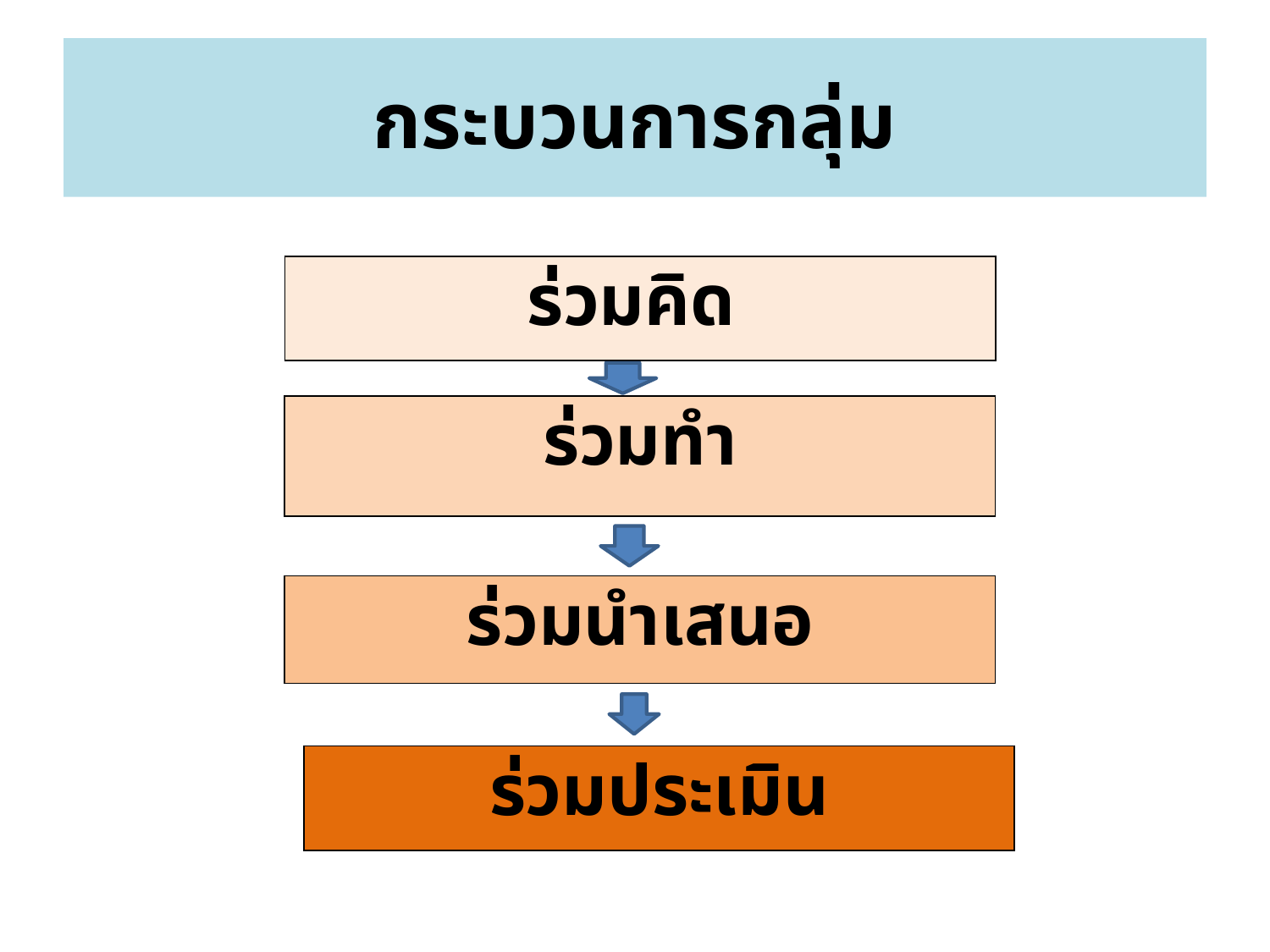

# กระบวนการกลุ่ม
| ร่วมคิด |
| --- |

| ร่วมทำ |
| --- |

| ร่วมนำเสนอ |
| --- |

| ร่วมประเมิน |
| --- |